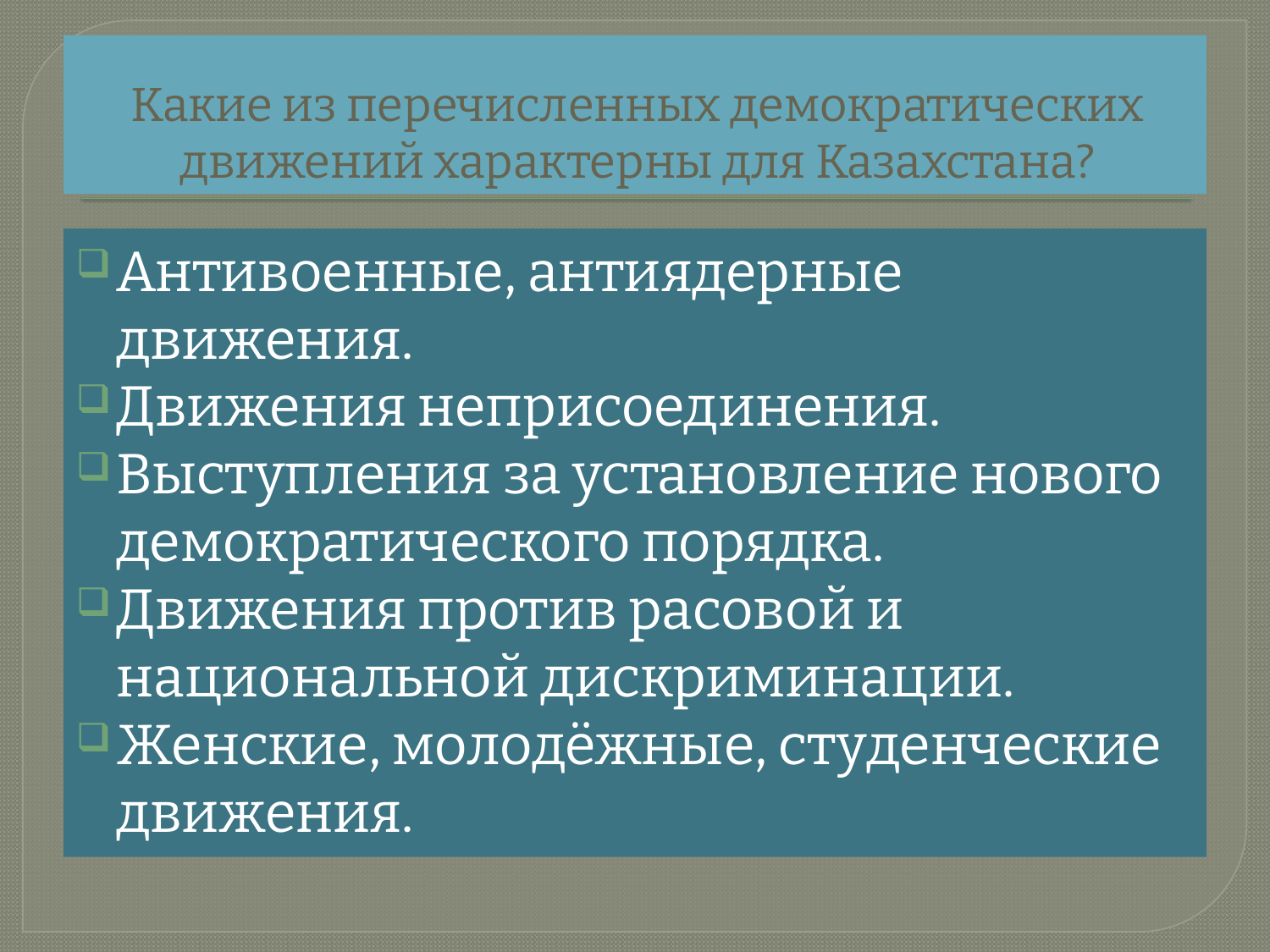

# Какие из перечисленных демократических движений характерны для Казахстана?
Антивоенные, антиядерные движения.
Движения неприсоединения.
Выступления за установление нового демократического порядка.
Движения против расовой и национальной дискриминации.
Женские, молодёжные, студенческие движения.